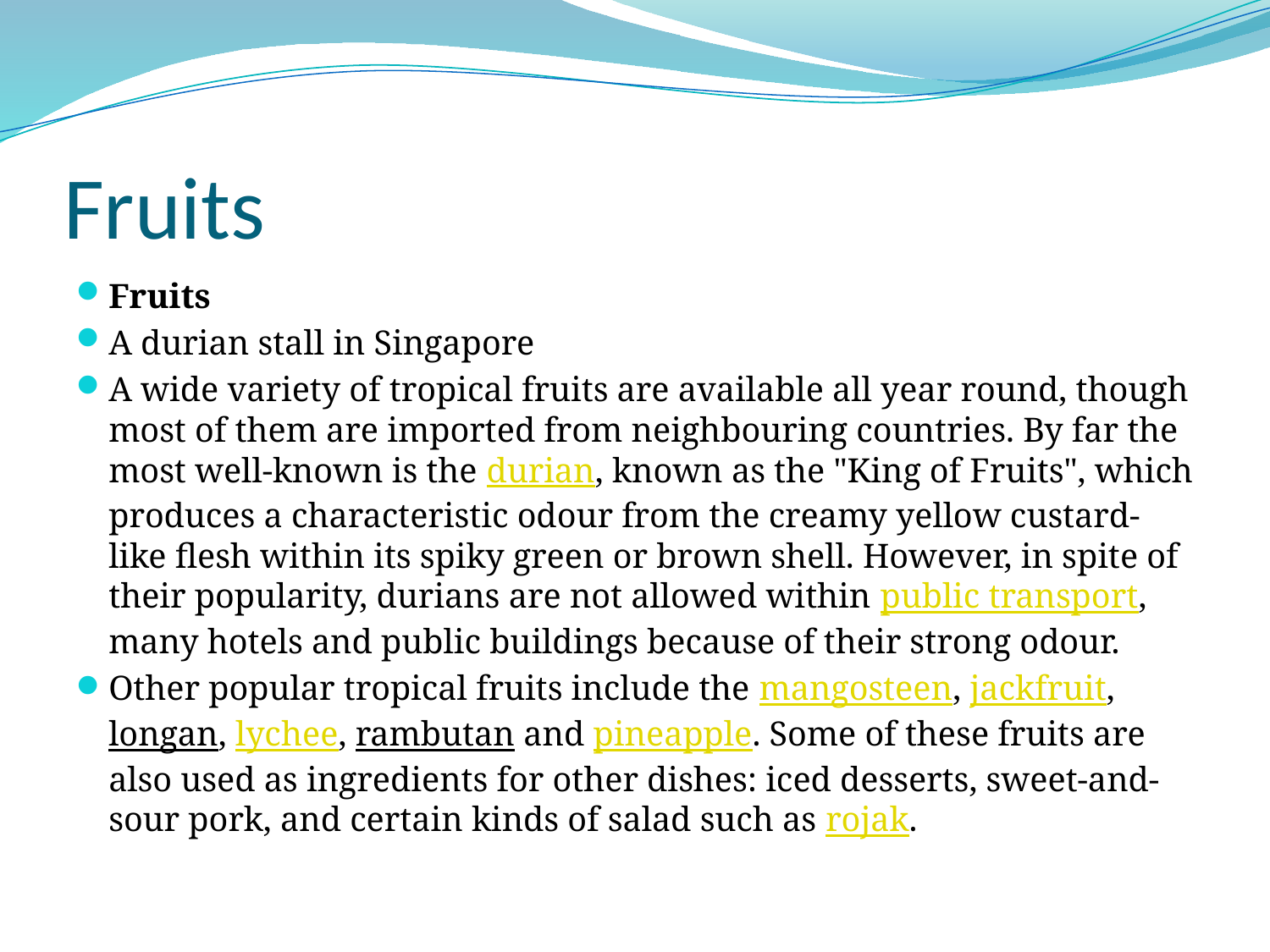

# Fruits
Fruits
A durian stall in Singapore
A wide variety of tropical fruits are available all year round, though most of them are imported from neighbouring countries. By far the most well-known is the durian, known as the "King of Fruits", which produces a characteristic odour from the creamy yellow custard-like flesh within its spiky green or brown shell. However, in spite of their popularity, durians are not allowed within public transport, many hotels and public buildings because of their strong odour.
Other popular tropical fruits include the mangosteen, jackfruit, longan, lychee, rambutan and pineapple. Some of these fruits are also used as ingredients for other dishes: iced desserts, sweet-and-sour pork, and certain kinds of salad such as rojak.